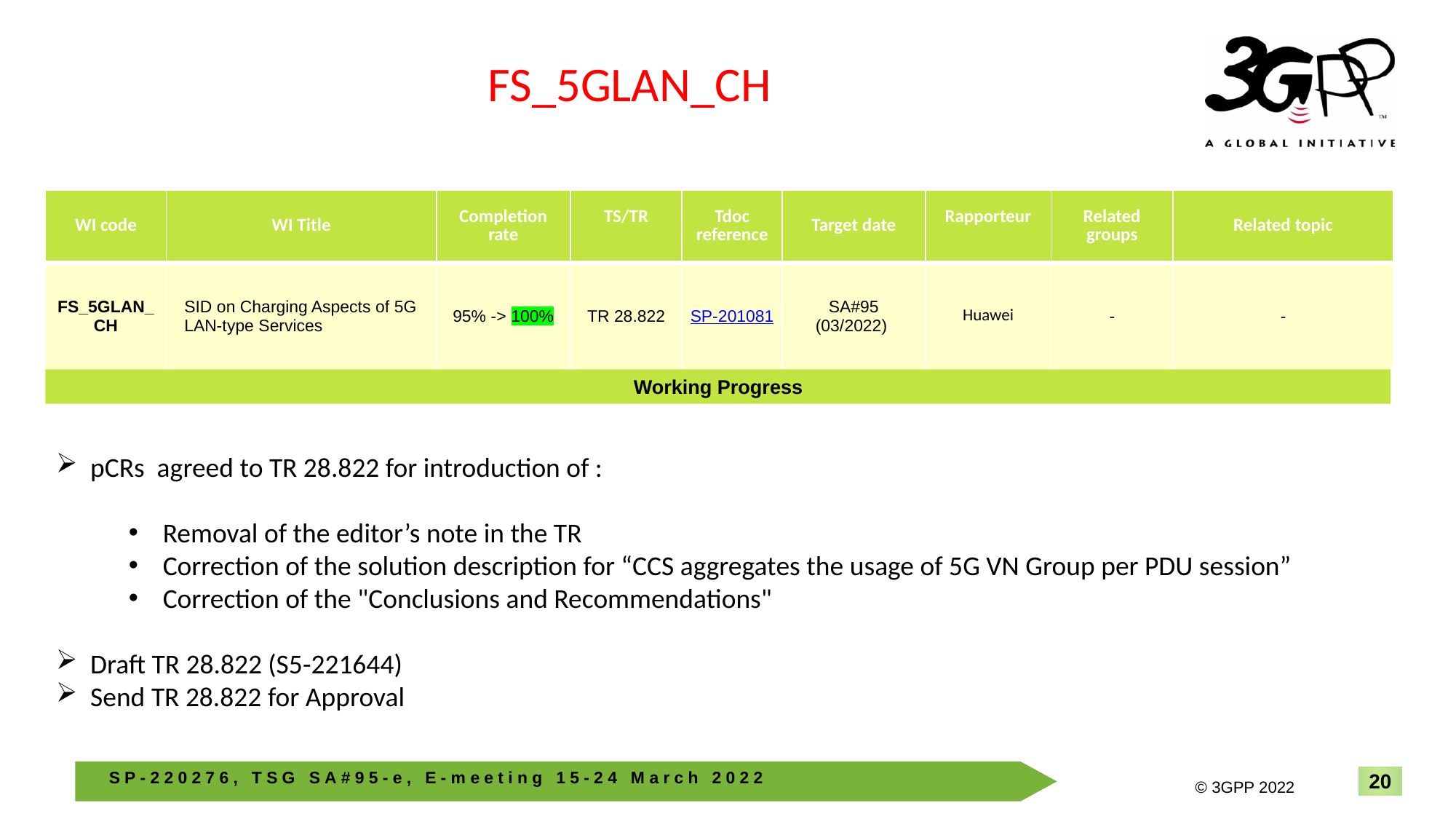

FS_5GLAN_CH
| WI code | WI Title | Completion rate | TS/TR | Tdoc reference | Target date | Rapporteur | Related groups | Related topic |
| --- | --- | --- | --- | --- | --- | --- | --- | --- |
| FS\_5GLAN\_CH | SID on Charging Aspects of 5G LAN-type Services | 95% -> 100% | TR 28.822 | SP-201081 | SA#95 (03/2022) | Huawei | - | - |
Working Progress
pCRs  agreed to TR 28.822 for introduction of :

Removal of the editor’s note in the TR
Correction of the solution description for “CCS aggregates the usage of 5G VN Group per PDU session”
Correction of the "Conclusions and Recommendations"

Draft TR 28.822 (S5-221644)
Send TR 28.822 for Approval